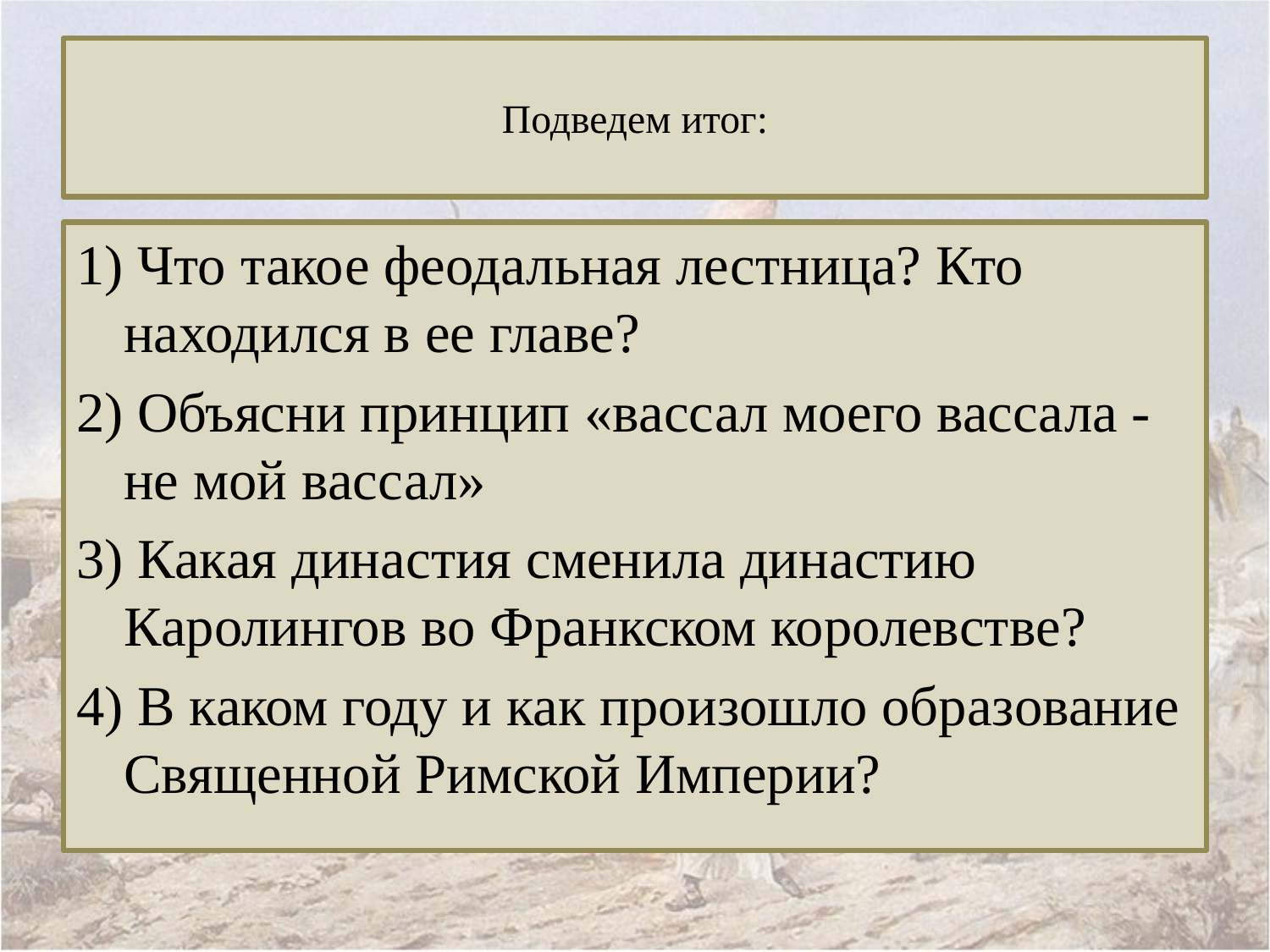

# Подведем итог:
1) Что такое феодальная лестница? Кто находился в ее главе?
2) Объясни принцип «вассал моего вассала - не мой вассал»
3) Какая династия сменила династию Каролингов во Франкском королевстве?
4) В каком году и как произошло образование Священной Римской Империи?